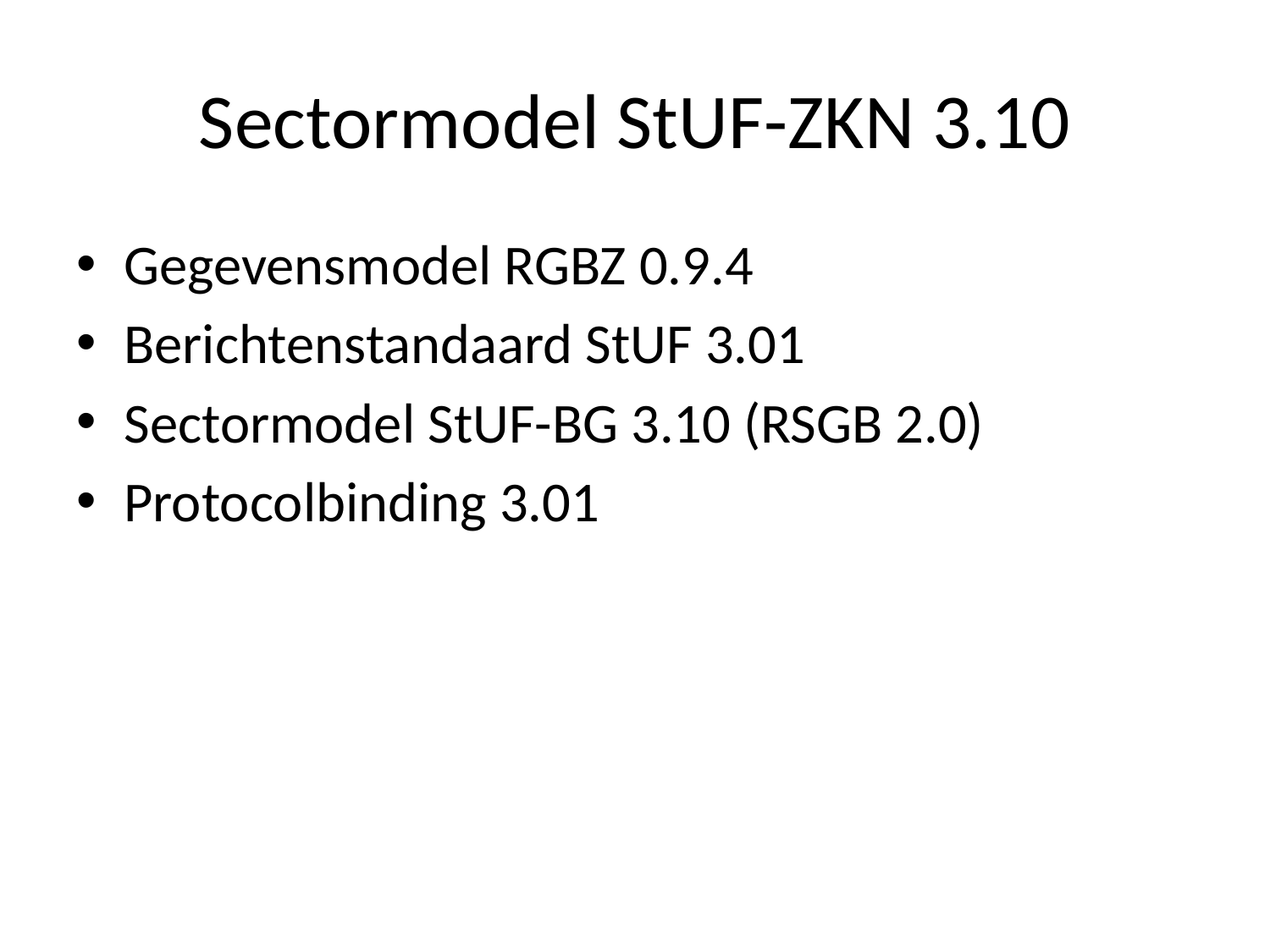

# Sectormodel StUF-ZKN 3.10
Gegevensmodel RGBZ 0.9.4
Berichtenstandaard StUF 3.01
Sectormodel StUF-BG 3.10 (RSGB 2.0)
Protocolbinding 3.01